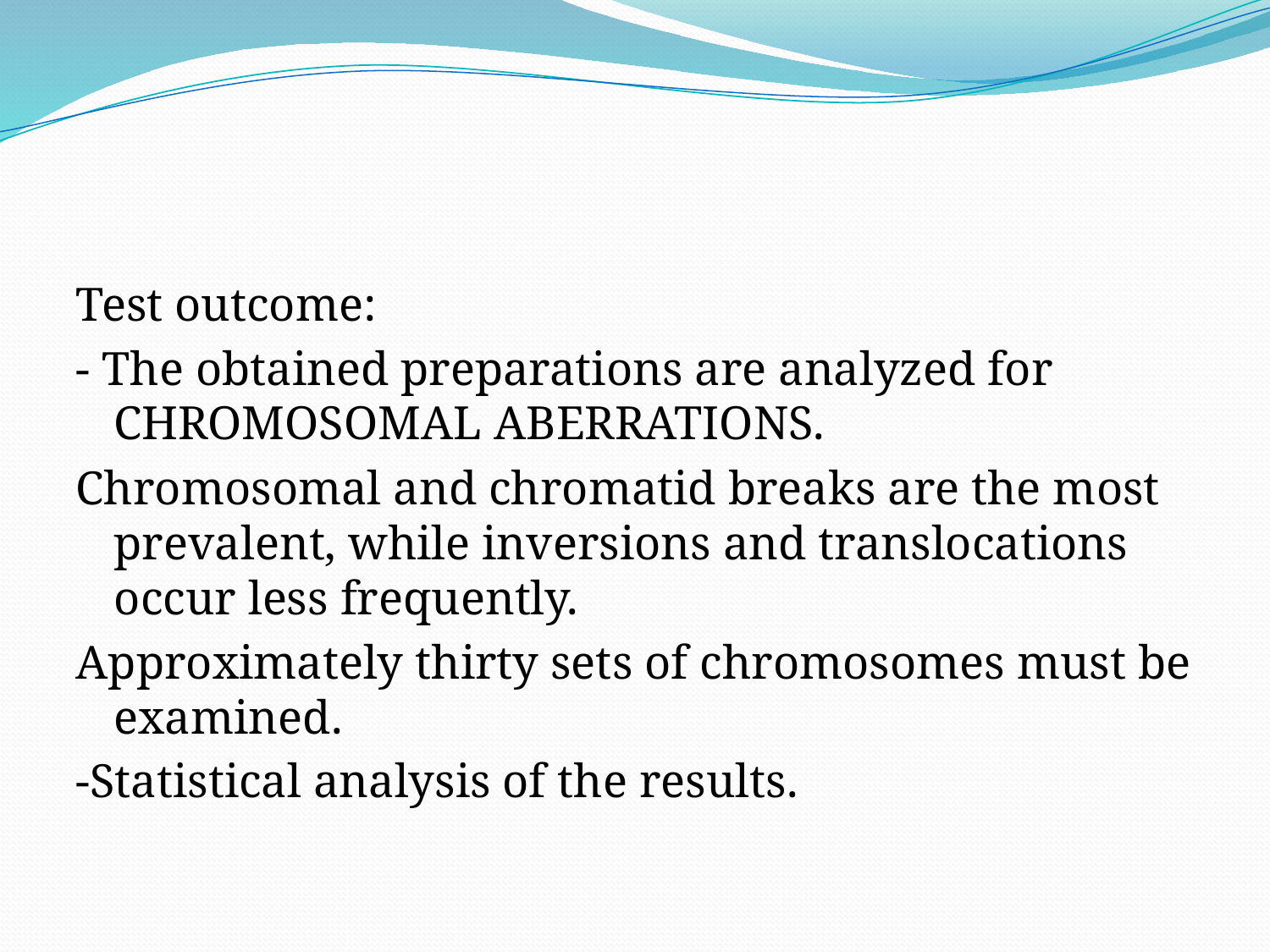

Test outcome:
- The obtained preparations are analyzed for CHROMOSOMAL ABERRATIONS.
Chromosomal and chromatid breaks are the most prevalent, while inversions and translocations occur less frequently.
Approximately thirty sets of chromosomes must be examined.
-Statistical analysis of the results.